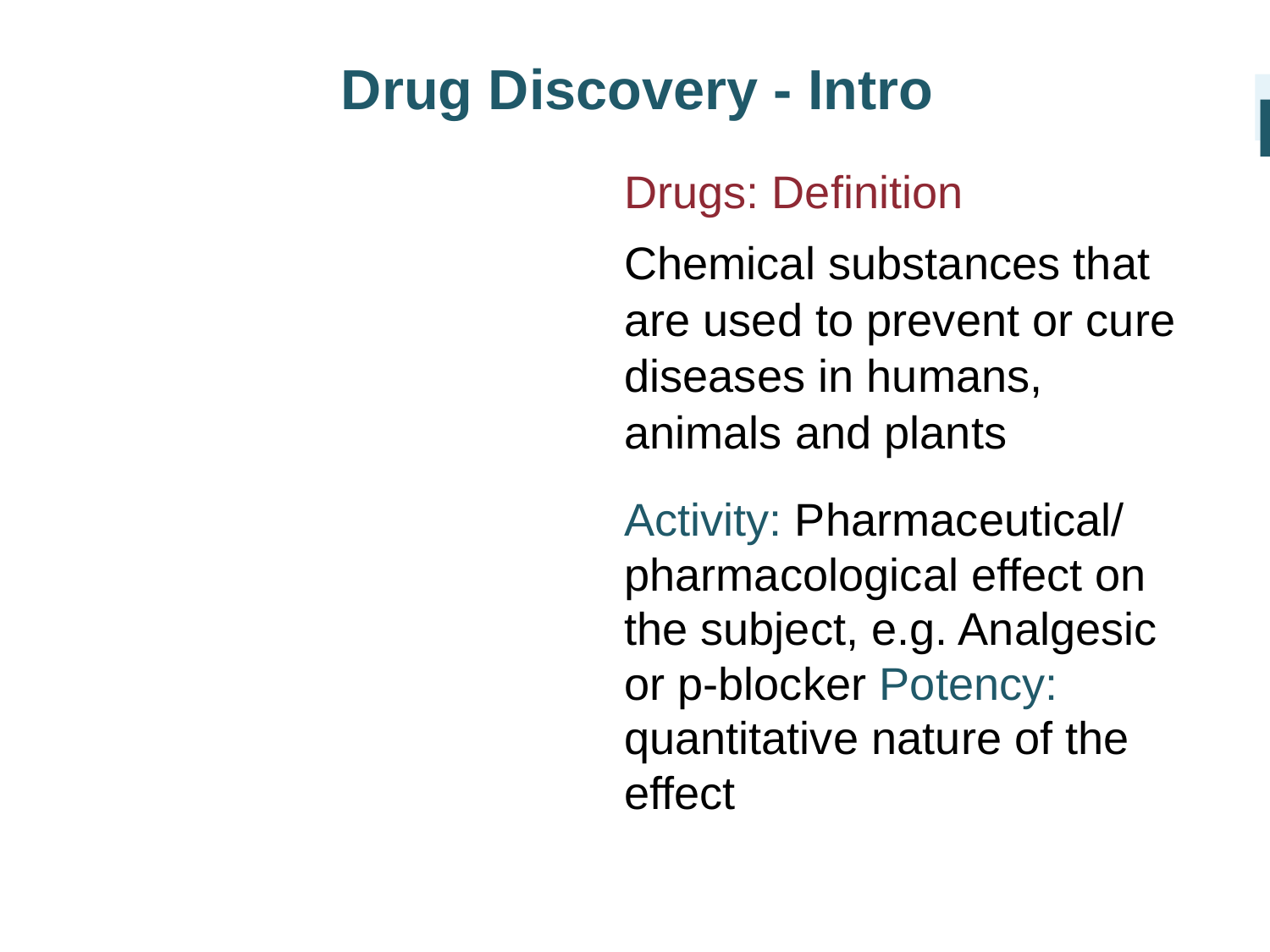

Drug Discovery - Intro
I
Drugs: Definition
Chemical substances that are used to prevent or cure diseases in humans, animals and plants
Activity: Pharmaceutical/ pharmacological effect on the subject, e.g. Analgesic or p-blocker Potency: quantitative nature of the effect